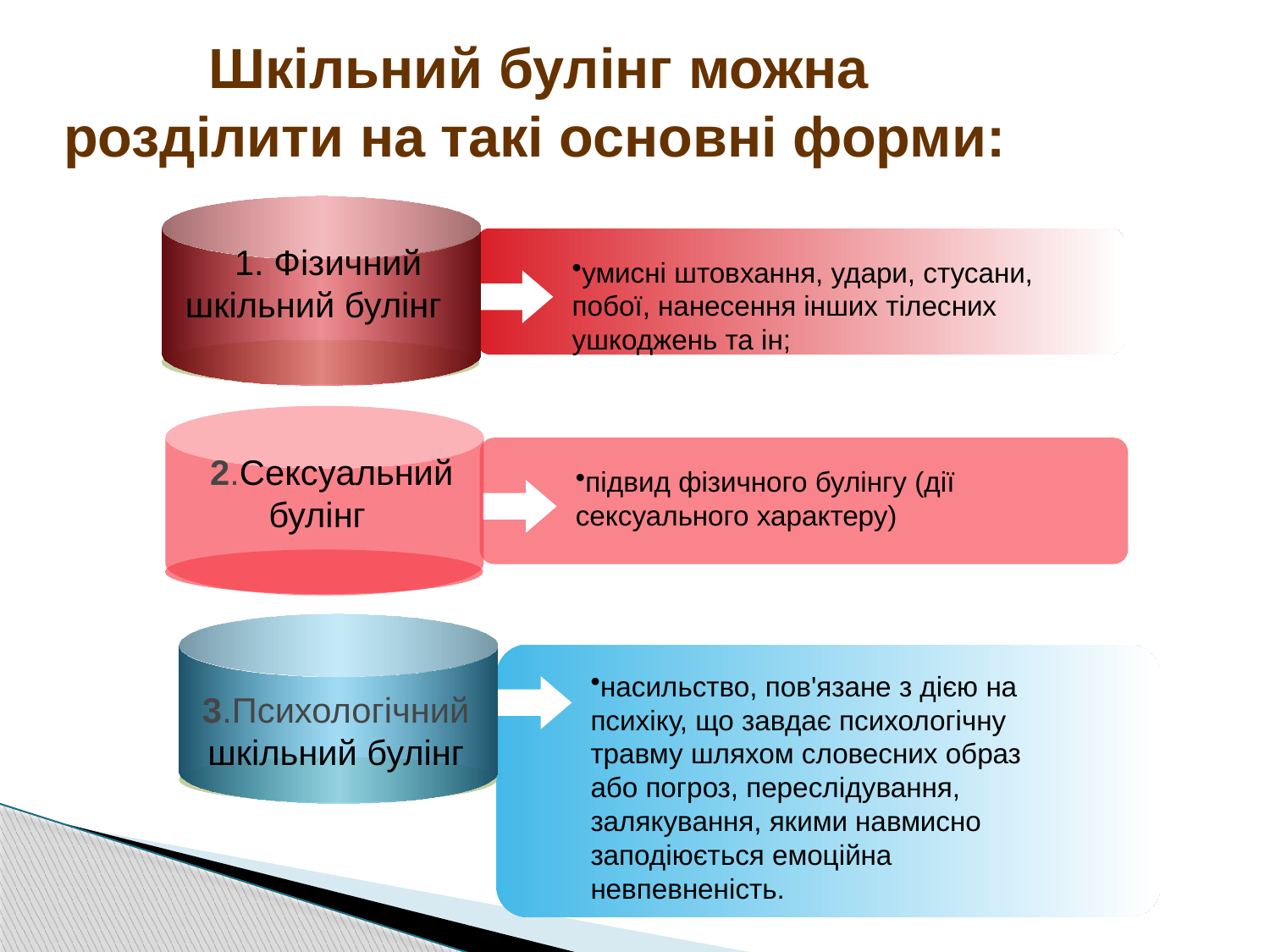

Шкільний булінг можна розділити на такі основні форми:

  1. Фізичний шкільний булінг
умисні штовхання, удари, стусани, побої, нанесення інших тілесних ушкоджень та ін;

  2.Сексуальний булінг
підвид фізичного булінгу (дії сексуального характеру)

  3.Психологічний шкільний булінг

насильство, пов'язане з дією на психіку, що завдає психологічну травму шляхом словесних образ або погроз, переслідування, залякування, якими навмисно заподіюється емоційна невпевненість.